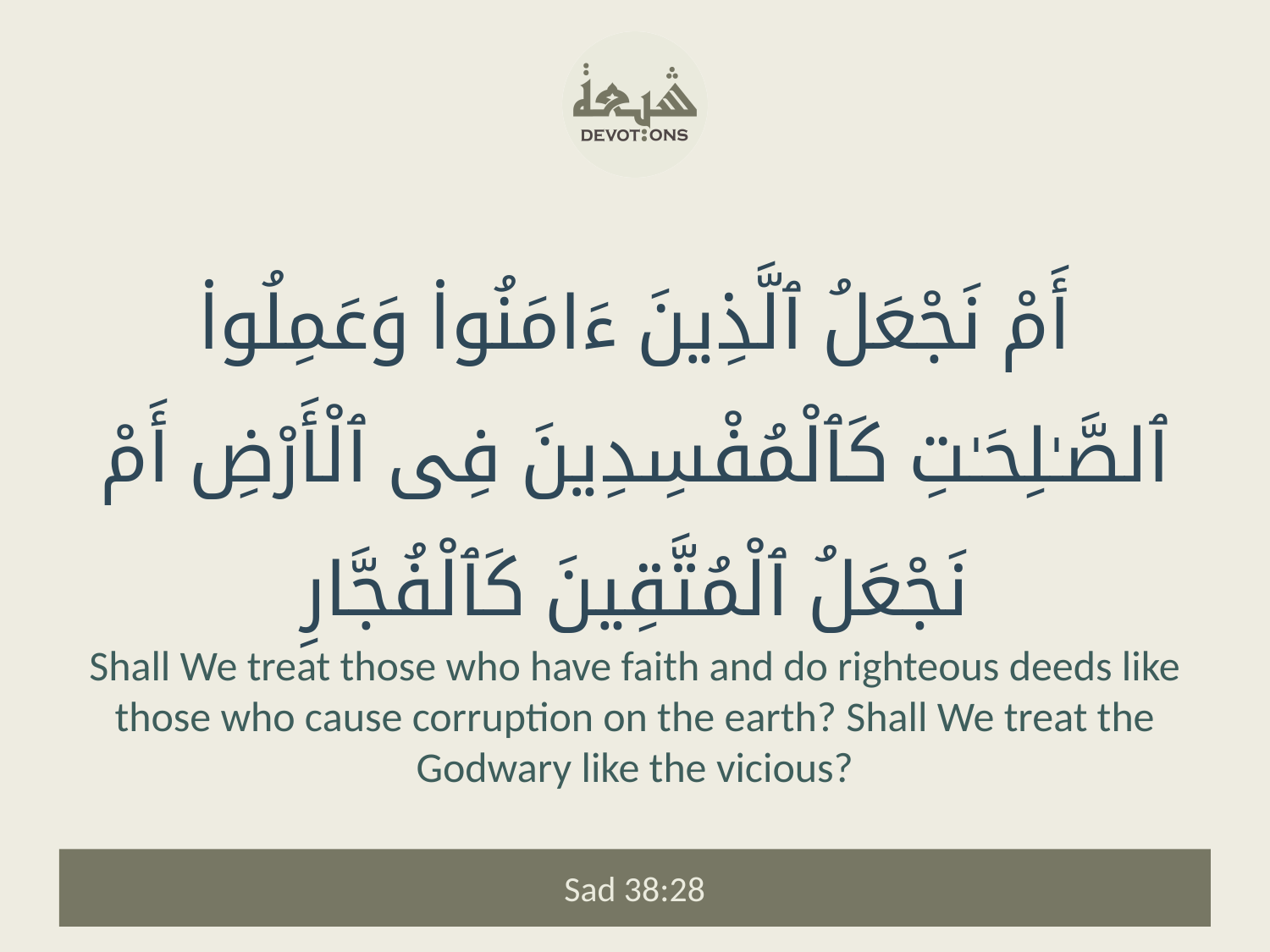

أَمْ نَجْعَلُ ٱلَّذِينَ ءَامَنُوا۟ وَعَمِلُوا۟ ٱلصَّـٰلِحَـٰتِ كَٱلْمُفْسِدِينَ فِى ٱلْأَرْضِ أَمْ نَجْعَلُ ٱلْمُتَّقِينَ كَٱلْفُجَّارِ
Shall We treat those who have faith and do righteous deeds like those who cause corruption on the earth? Shall We treat the Godwary like the vicious?
Sad 38:28